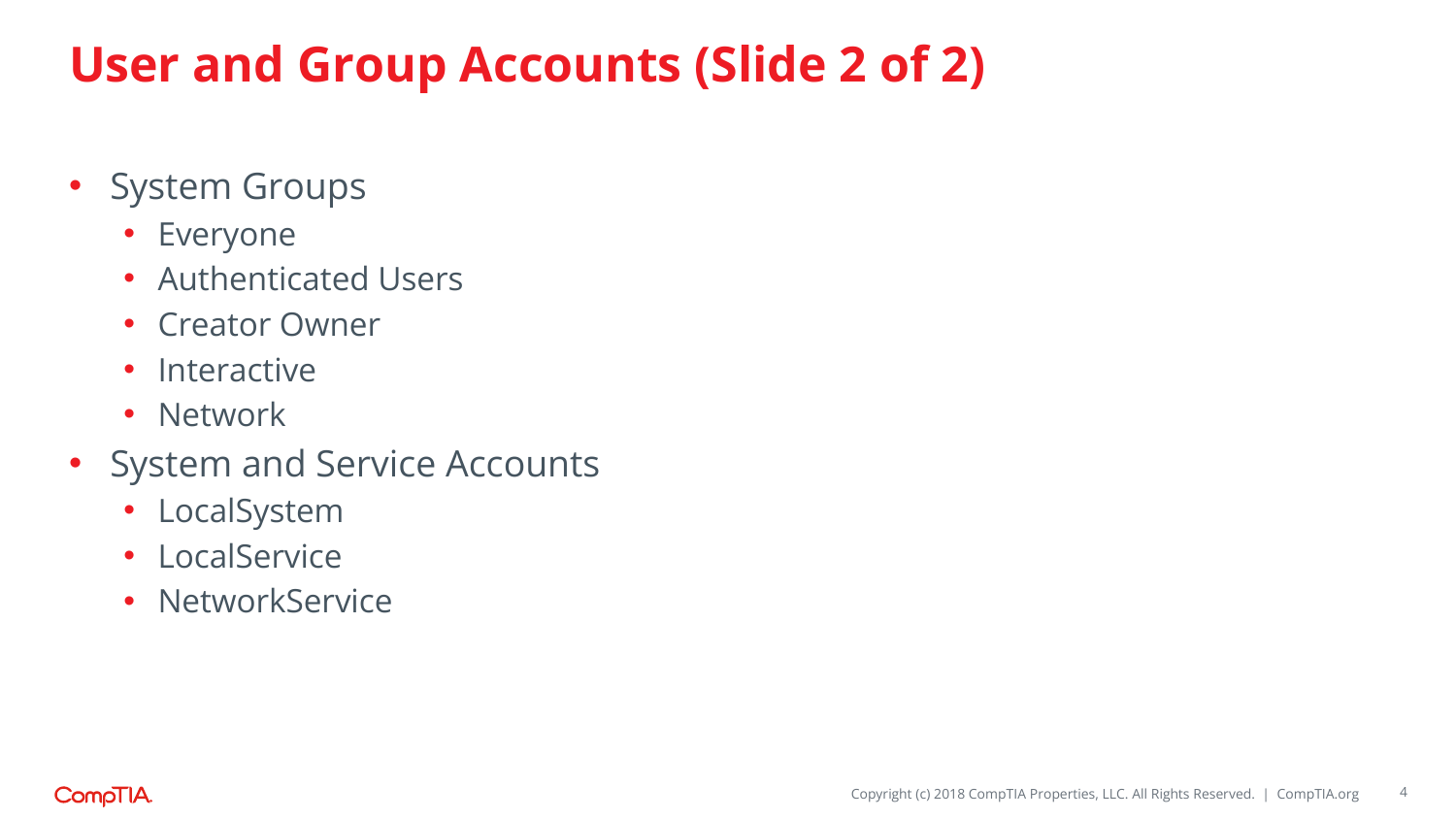

# User and Group Accounts (Slide 2 of 2)
System Groups
Everyone
Authenticated Users
Creator Owner
Interactive
Network
System and Service Accounts
LocalSystem
LocalService
NetworkService
4